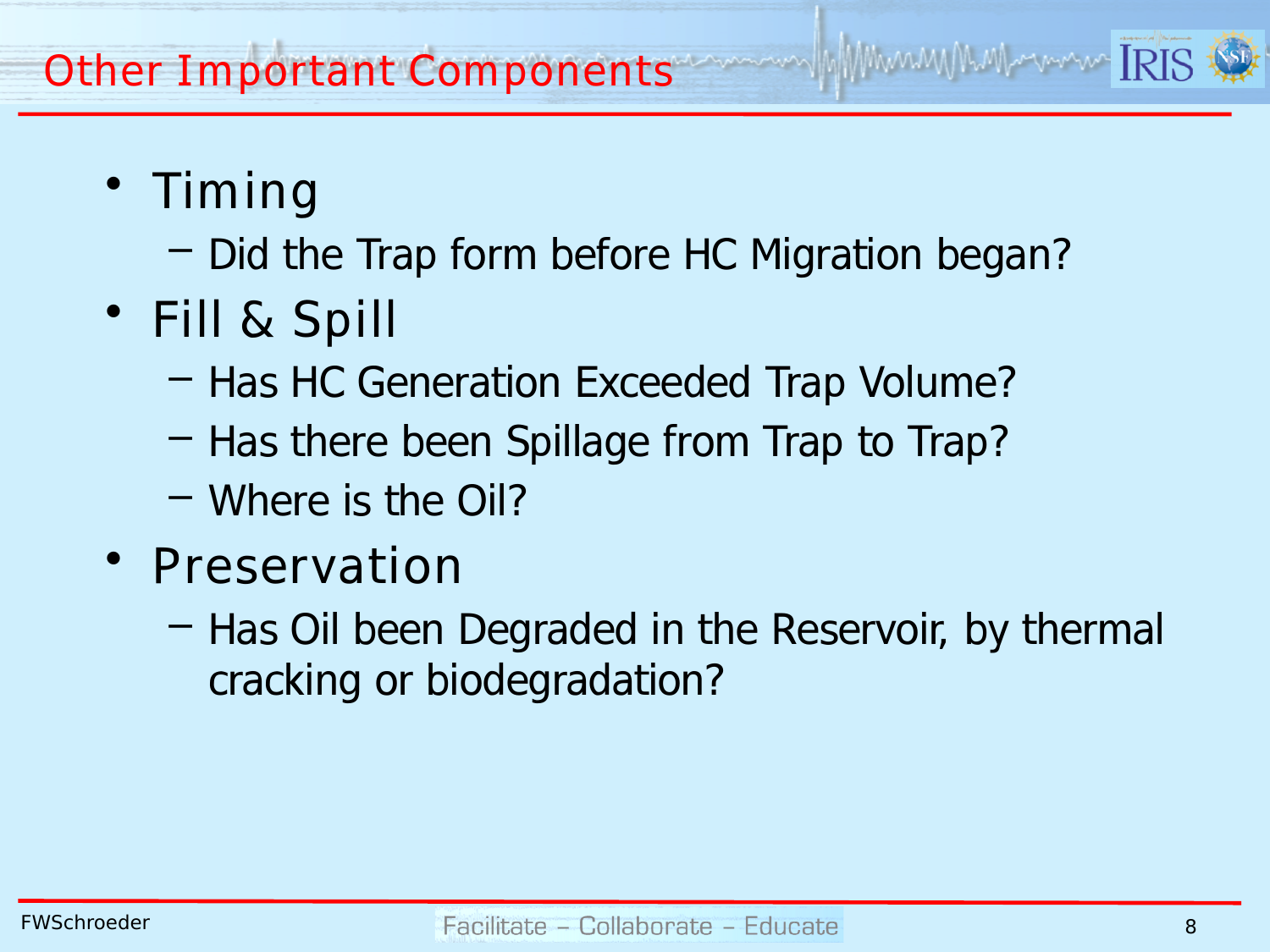

# Other Important Components
Timing
Did the Trap form before HC Migration began?
Fill & Spill
Has HC Generation Exceeded Trap Volume?
Has there been Spillage from Trap to Trap?
Where is the Oil?
Preservation
Has Oil been Degraded in the Reservoir, by thermal cracking or biodegradation?